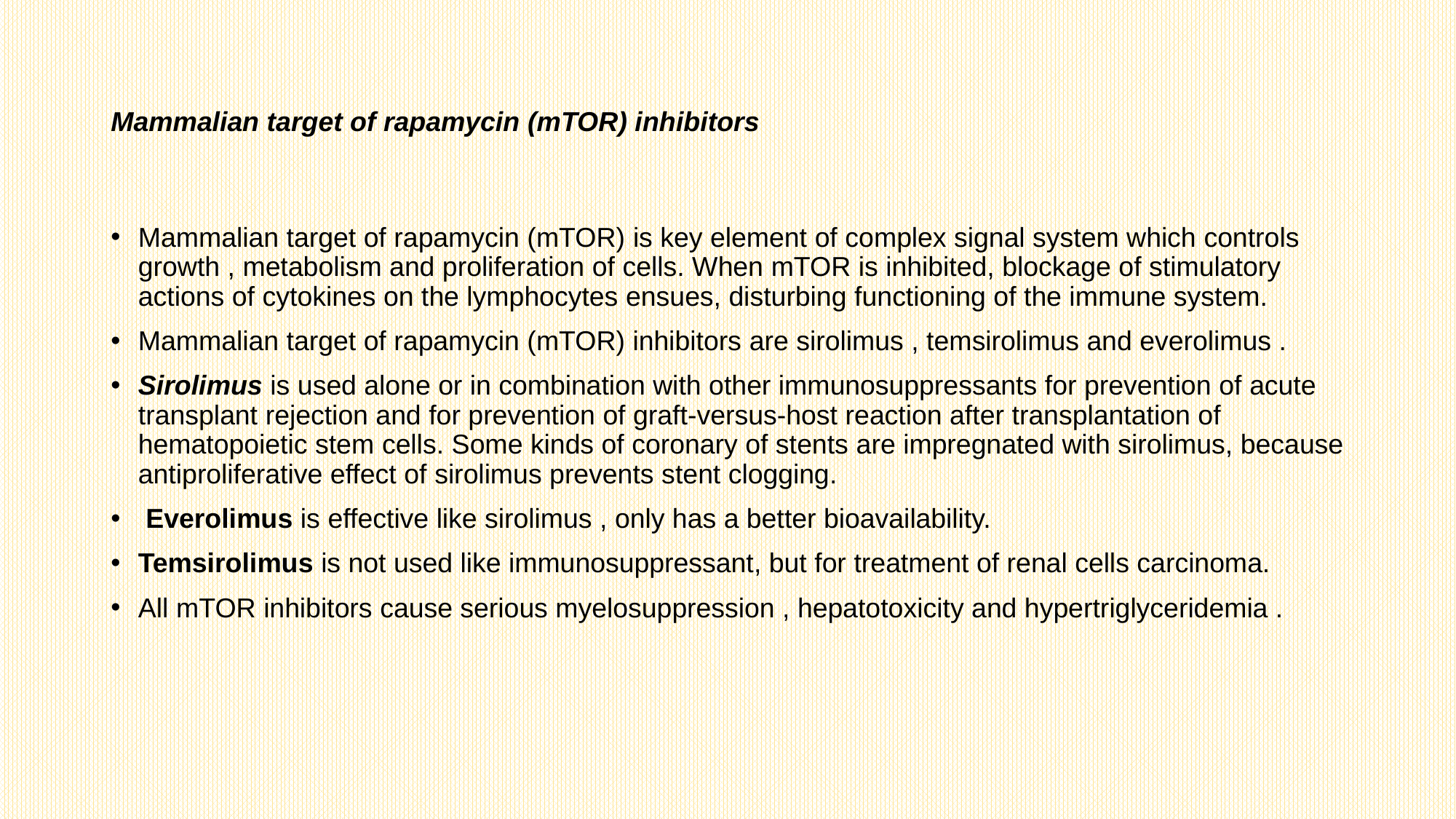

# Mammalian target of rapamycin (mTOR) inhibitors
Mammalian target of rapamycin (mTOR) is key element of complex signal system which controls growth , metabolism and proliferation of cells. When mTOR is inhibited, blockage of stimulatory actions of cytokines on the lymphocytes ensues, disturbing functioning of the immune system.
Mammalian target of rapamycin (mTOR) inhibitors are sirolimus , temsirolimus and everolimus .
Sirolimus is used alone or in combination with other immunosuppressants for prevention of acute transplant rejection and for prevention of graft-versus-host reaction after transplantation of hematopoietic stem cells. Some kinds of coronary of stents are impregnated with sirolimus, because antiproliferative effect of sirolimus prevents stent clogging.
 Everolimus is effective like sirolimus , only has a better bioavailability.
Temsirolimus is not used like immunosuppressant, but for treatment of renal cells carcinoma.
All mTOR inhibitors cause serious myelosuppression , hepatotoxicity and hypertriglyceridemia .